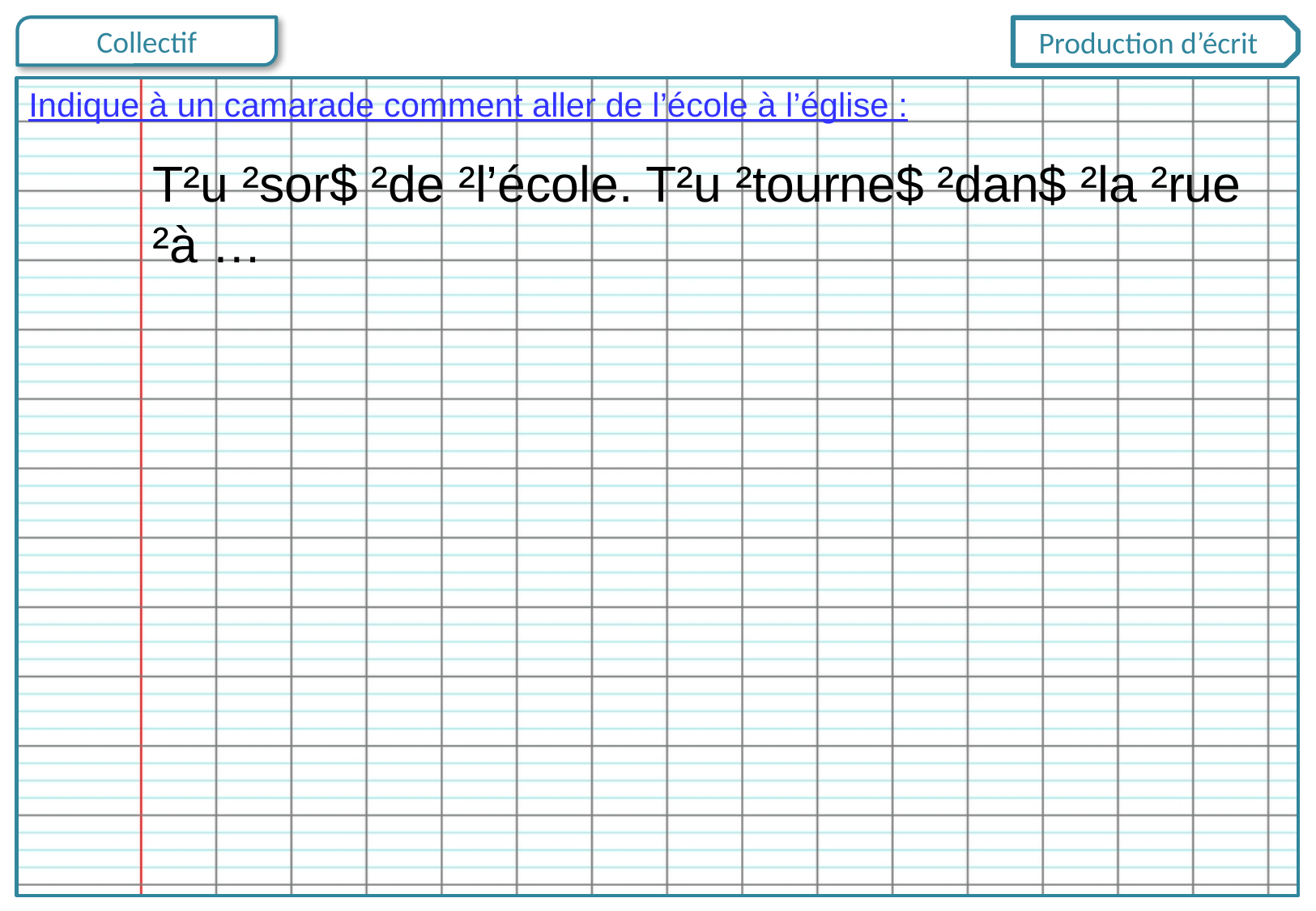

Production d’écrit
Indique à un camarade comment aller de l’école à l’église :
T²u ²sor$ ²de ²l’école. T²u ²tourne$ ²dan$ ²la ²rue ²à …